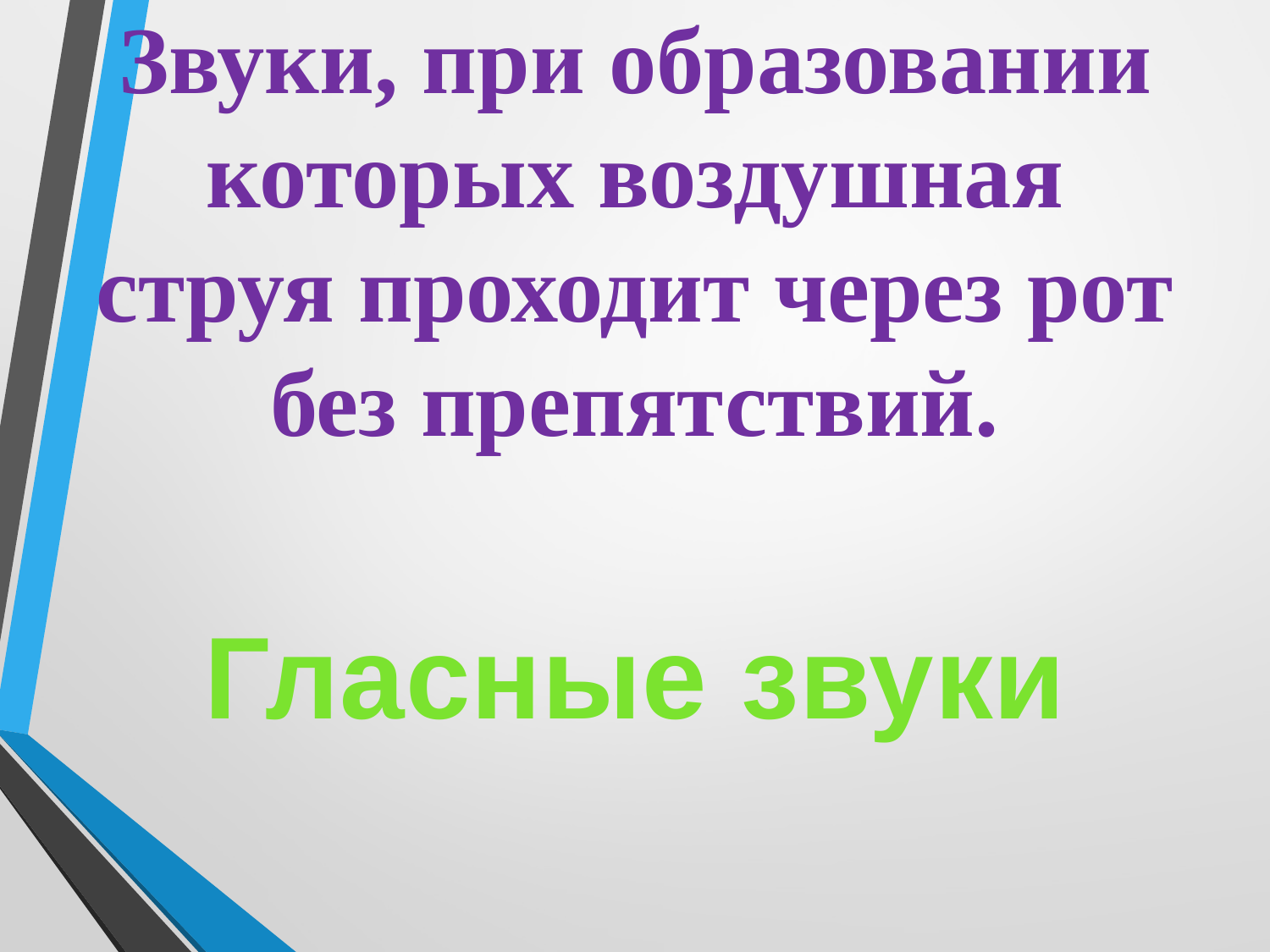

# Звуки, при образовании которых воздушная струя проходит через рот без препятствий.
Гласные звуки